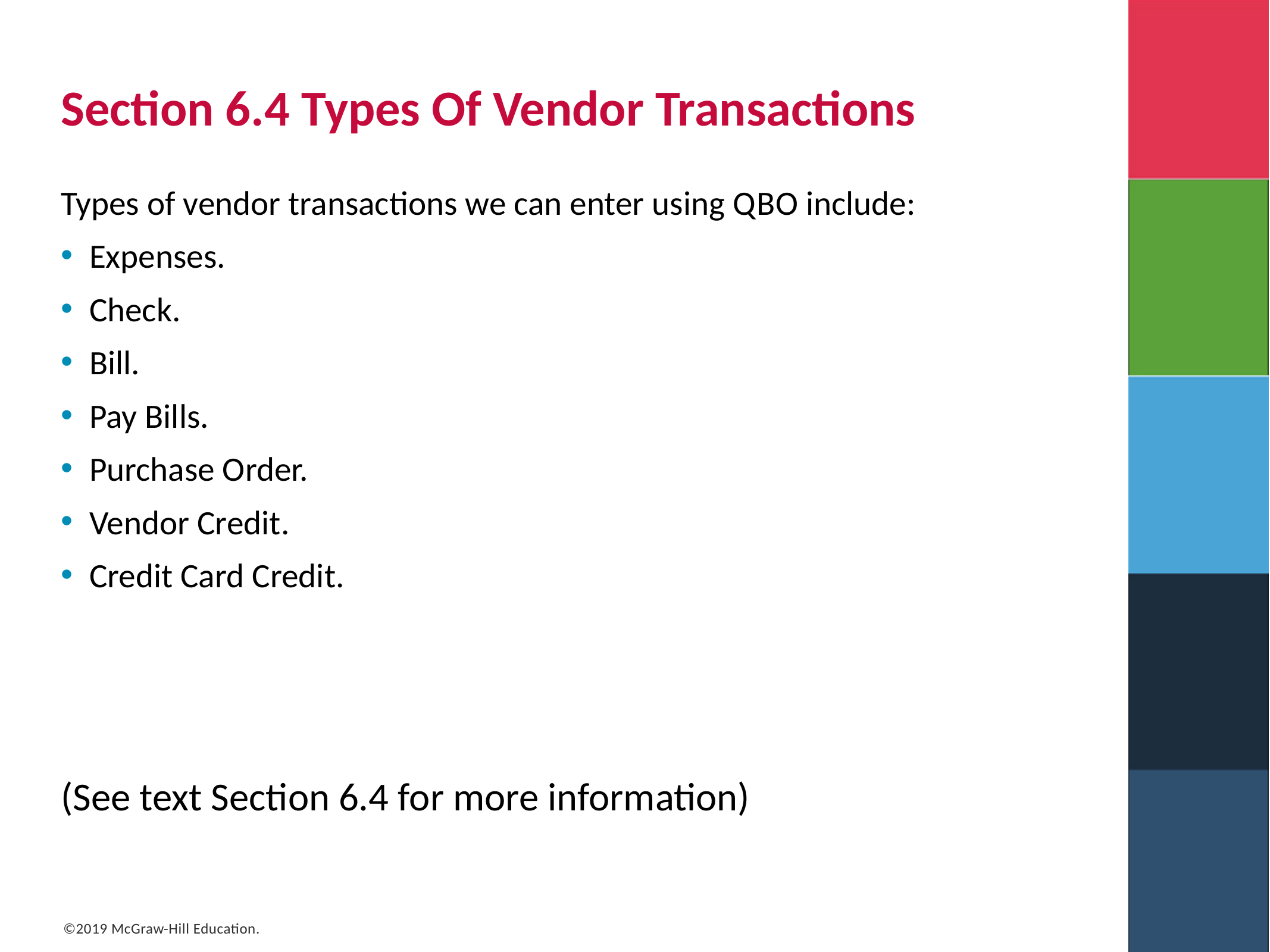

# Section 6.4 Types Of Vendor Transactions
Types of vendor transactions we can enter using Q B O include:
Expenses.
Check.
Bill.
Pay Bills.
Purchase Order.
Vendor Credit.
Credit Card Credit.
(See text Section 6.4 for more information)